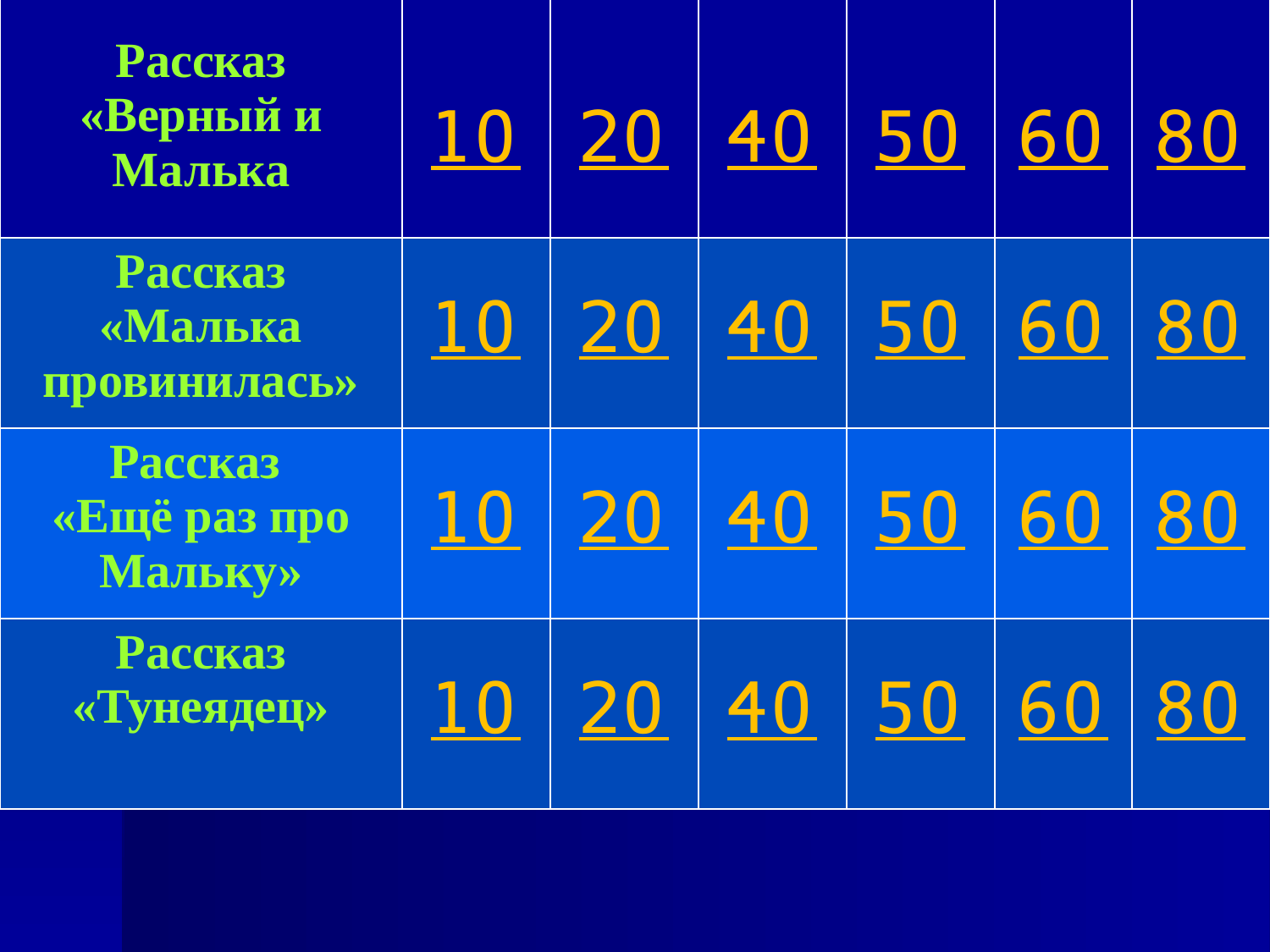

| Рассказ «Верный и Малька | 10 | 20 | 40 | 50 | 60 | 80 |
| --- | --- | --- | --- | --- | --- | --- |
| Рассказ «Малька провинилась» | 10 | 20 | 40 | 50 | 60 | 80 |
| Рассказ «Ещё раз про Мальку» | 10 | 20 | 40 | 50 | 60 | 80 |
| Рассказ «Тунеядец» | 10 | 20 | 40 | 50 | 60 | 80 |